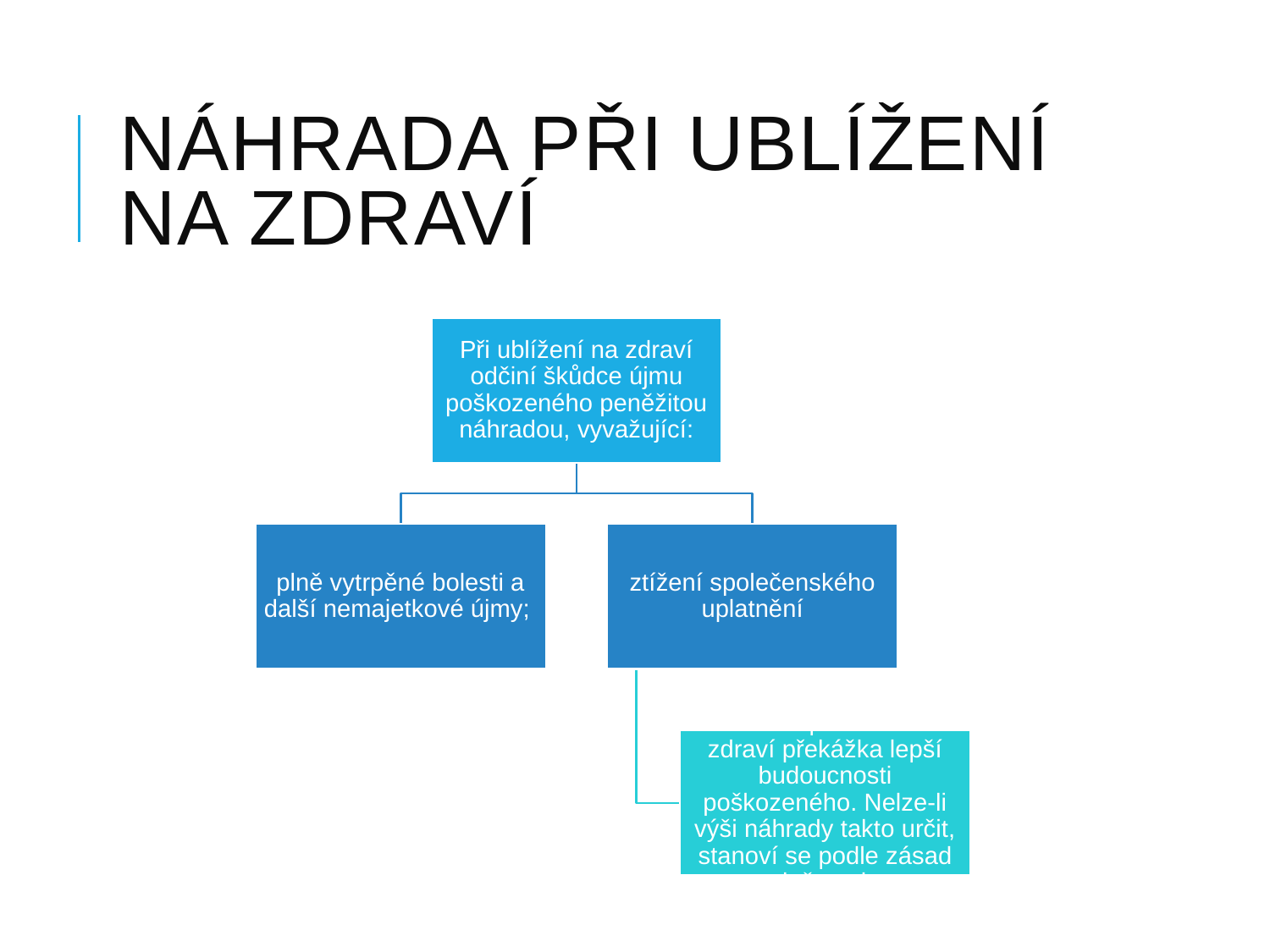

# Náhrada při ublížení na zdraví
Při ublížení na zdraví odčiní škůdce újmu poškozeného peněžitou náhradou, vyvažující:
plně vytrpěné bolesti a další nemajetkové újmy;
ztížení společenského uplatnění
vznikla-li poškozením zdraví překážka lepší budoucnosti poškozeného. Nelze-li výši náhrady takto určit, stanoví se podle zásad slušnosti.